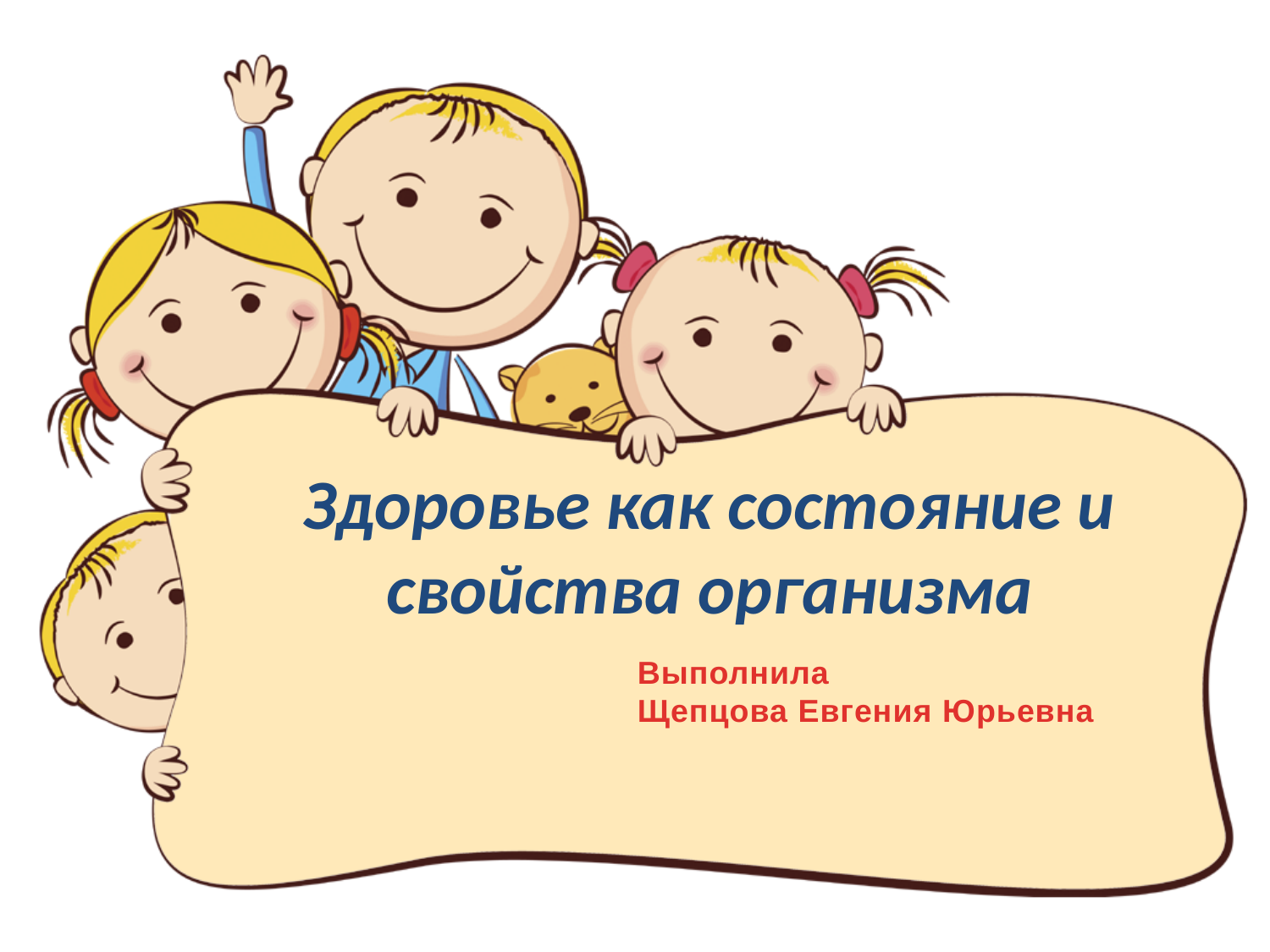

# Здоровье как состояние и свойства организма
Выполнила
Щепцова Евгения Юрьевна